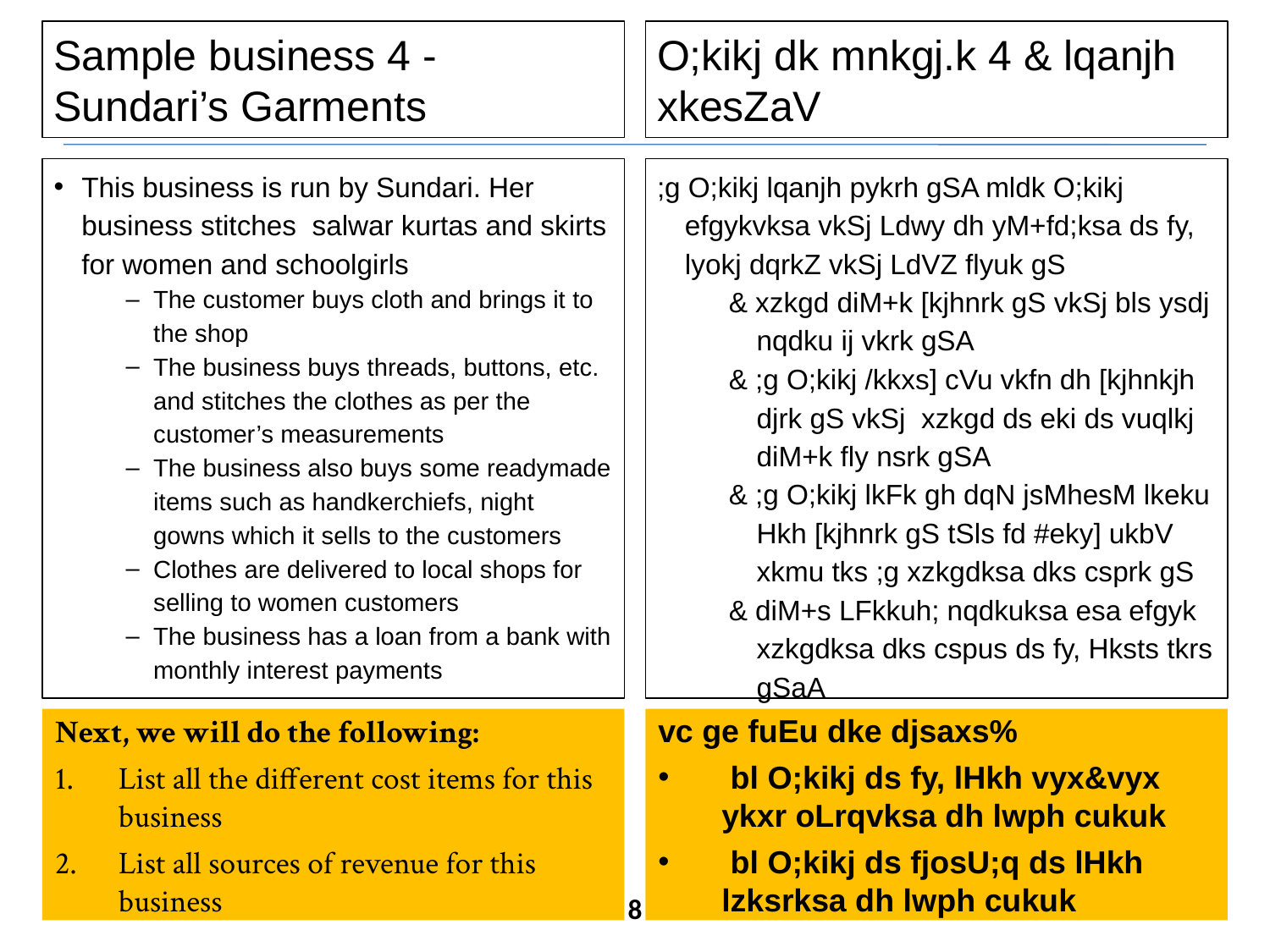

# Sample business 4 - Sundari’s Garments
O;kikj dk mnkgj.k 4 & lqanjh xkesZaV
This business is run by Sundari. Her business stitches  salwar kurtas and skirts for women and schoolgirls
The customer buys cloth and brings it to the shop
The business buys threads, buttons, etc. and stitches the clothes as per the customer’s measurements
The business also buys some readymade items such as handkerchiefs, night gowns which it sells to the customers
Clothes are delivered to local shops for selling to women customers
The business has a loan from a bank with monthly interest payments

;g O;kikj lqanjh pykrh gSA mldk O;kikj efgykvksa vkSj Ldwy dh yM+fd;ksa ds fy, lyokj dqrkZ vkSj LdVZ flyuk gS
& xzkgd diM+k [kjhnrk gS vkSj bls ysdj nqdku ij vkrk gSA
& ;g O;kikj /kkxs] cVu vkfn dh [kjhnkjh djrk gS vkSj  xzkgd ds eki ds vuqlkj diM+k fly nsrk gSA
& ;g O;kikj lkFk gh dqN jsMhesM lkeku Hkh [kjhnrk gS tSls fd #eky] ukbV xkmu tks ;g xzkgdksa dks csprk gS
& diM+s LFkkuh; nqdkuksa esa efgyk xzkgdksa dks cspus ds fy, Hksts tkrs gSaA
& O;kikj us cSad ls yksu fy;k gS ftlds C;kt dk gj eghus Hkqxrku fd;k tkrk gS

Next, we will do the following:
List all the different cost items for this business
List all sources of revenue for this business
vc ge fuEu dke djsaxs%
 bl O;kikj ds fy, lHkh vyx&vyx ykxr oLrqvksa dh lwph cukuk
 bl O;kikj ds fjosU;q ds lHkh lzksrksa dh lwph cukuk
8